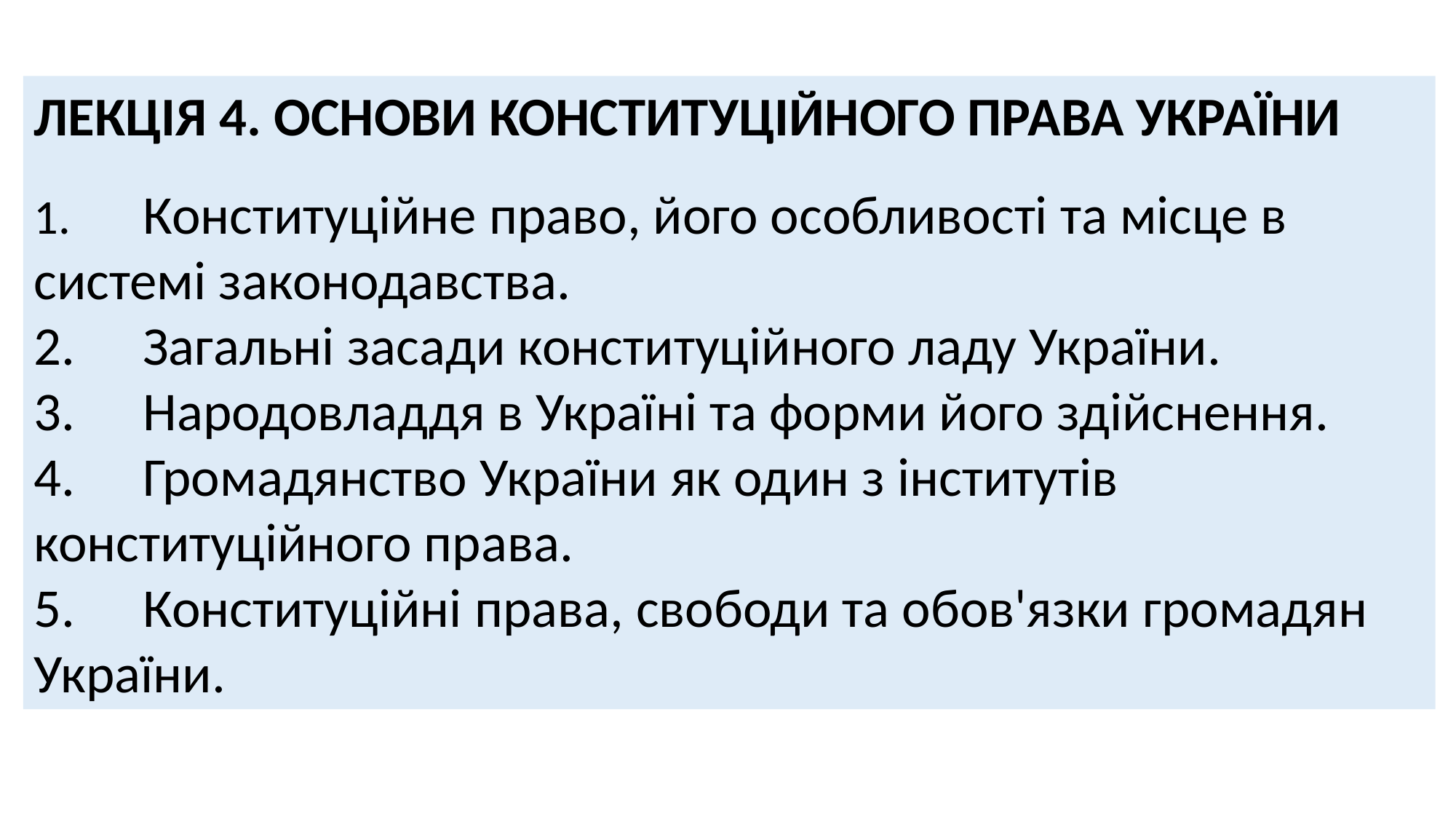

ЛЕКЦІЯ 4. ОСНОВИ КОНСТИТУЦІЙНОГО ПРАВА УКРАЇНИ

1.	Конституційне право, його особливості та місце в системі законодавства.
2.	Загальні засади конституційного ладу України.
3.	Народовладдя в Україні та форми його здійснення.
4.	Громадянство України як один з інститутів конституційного права.
5.	Конституційні права, свободи та обов'язки громадян України.